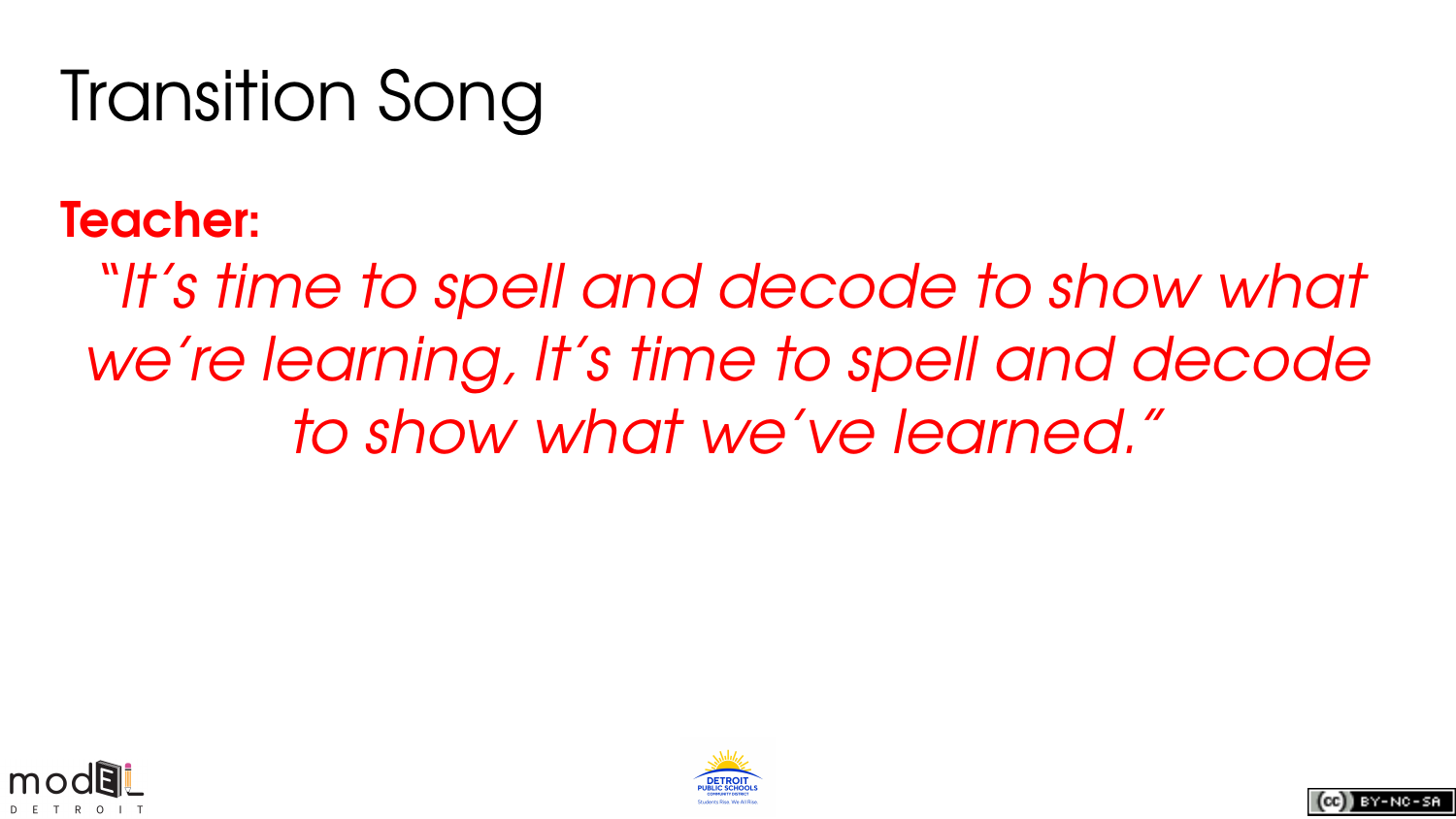

# Transition Song
Teacher:
“It’s time to spell and decode to show what we’re learning, It’s time to spell and decode to show what we’ve learned.”